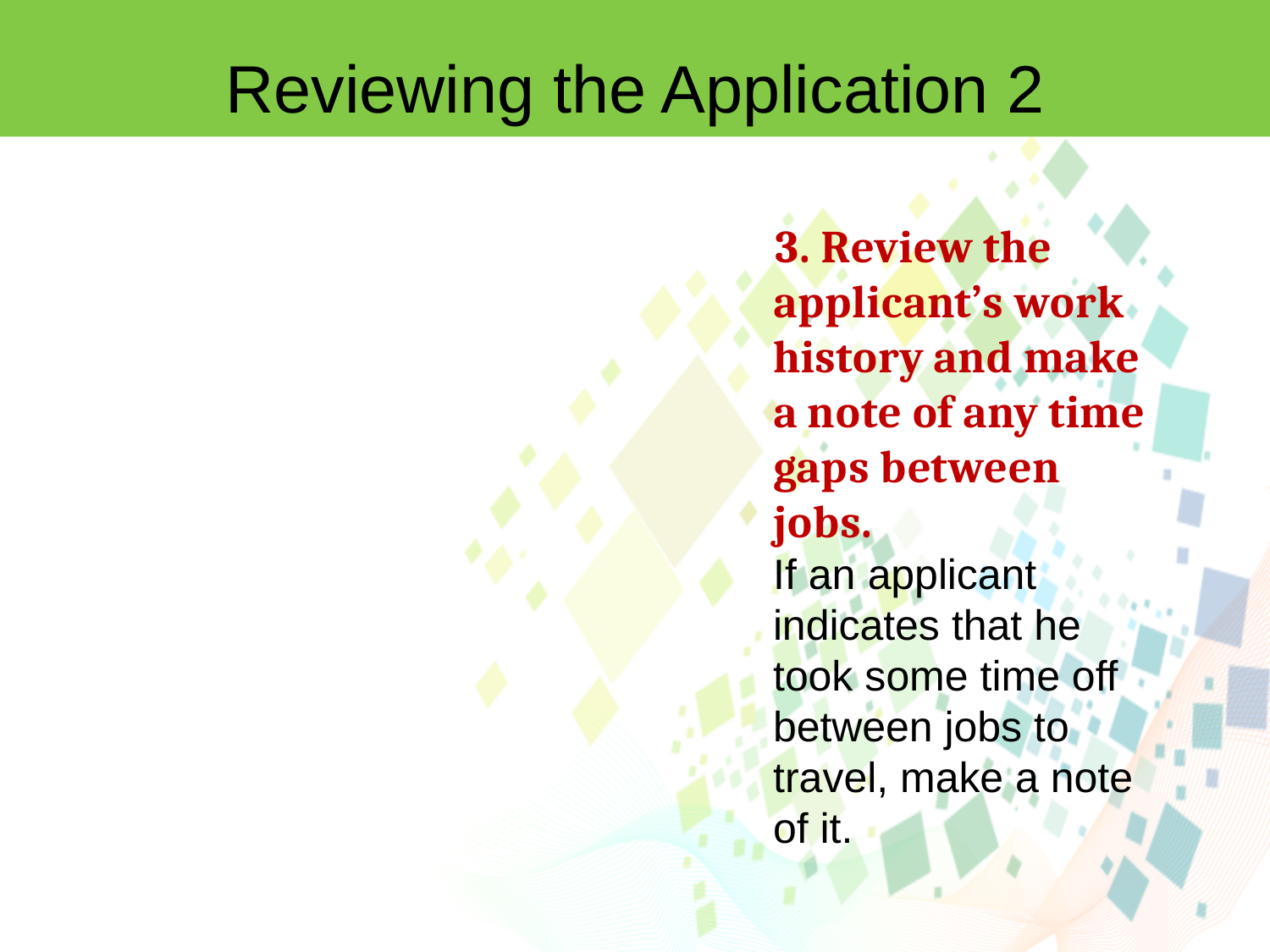

Reviewing the Application 2
3. Review the applicant’s work history and make a note of any time gaps between jobs.
If an applicant indicates that he took some time off between jobs to travel, make a note of it.